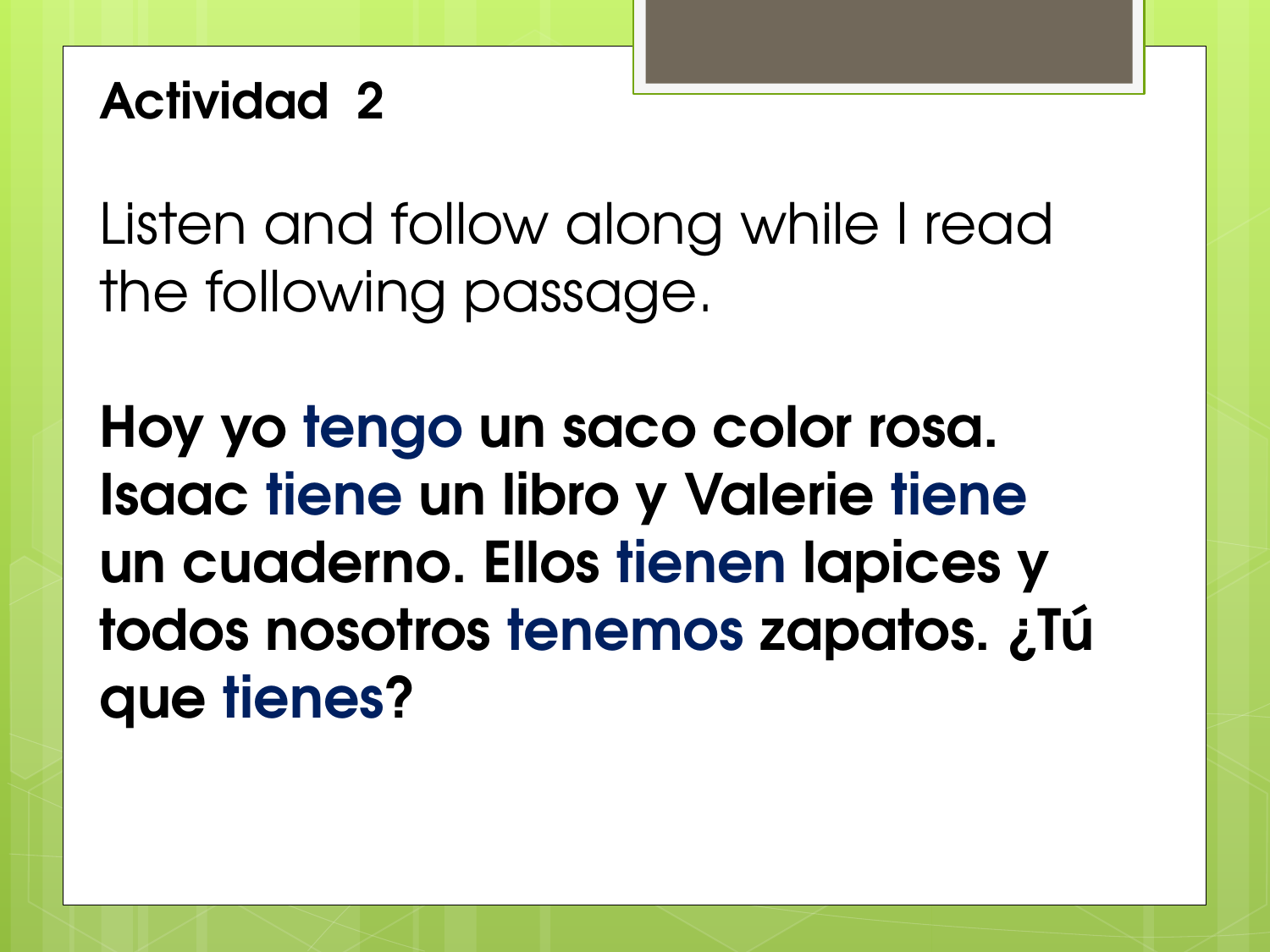

Actividad  2

Listen and follow along while I read the following passage.

Hoy yo tengo un saco color rosa. Isaac tiene un libro y Valerie tiene un cuaderno. Ellos tienen lapices y todos nosotros tenemos zapatos. ¿Tú que tienes?